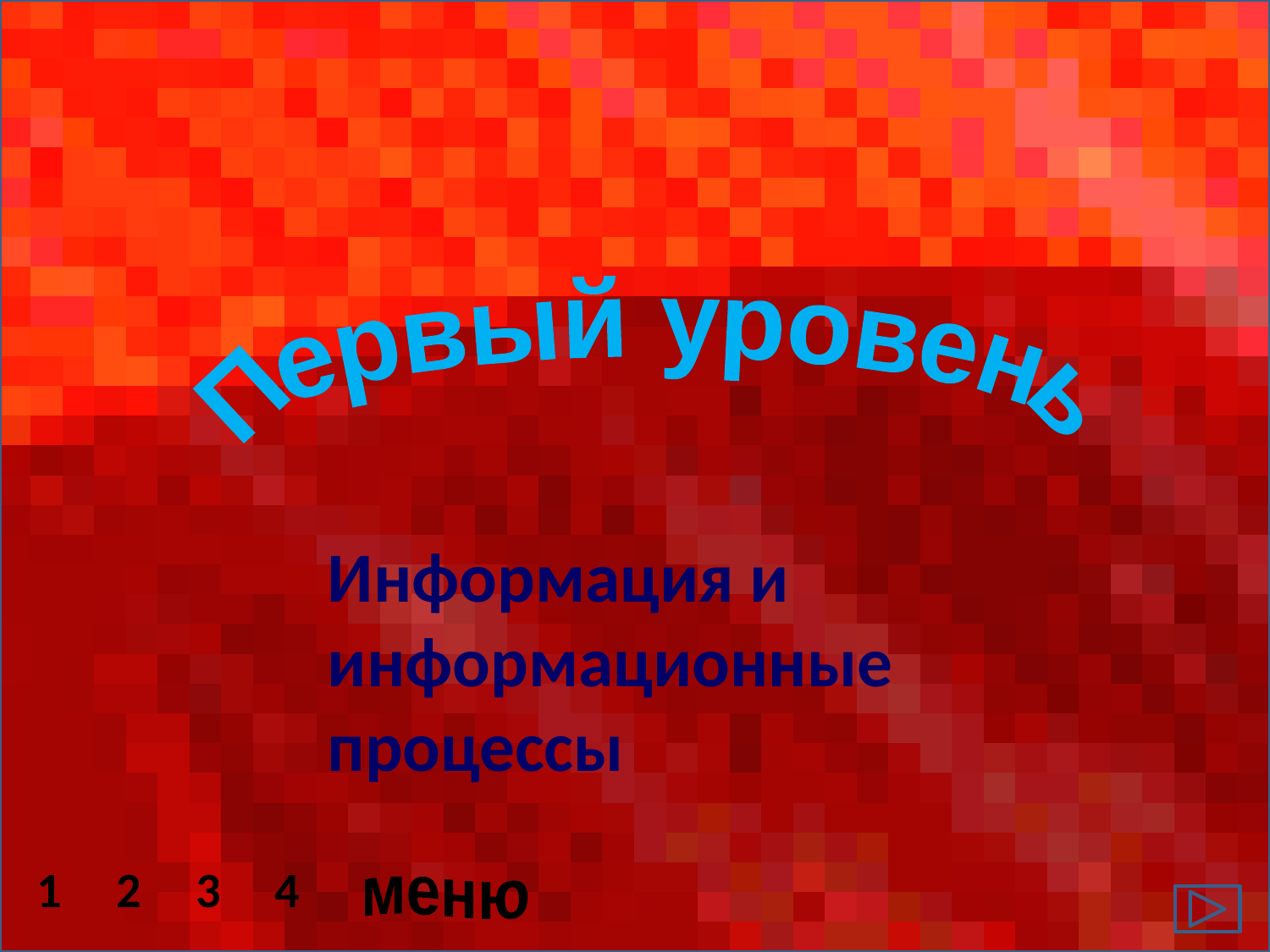

Первый уровень
Информация и информационные процессы
1
2
3
4
меню